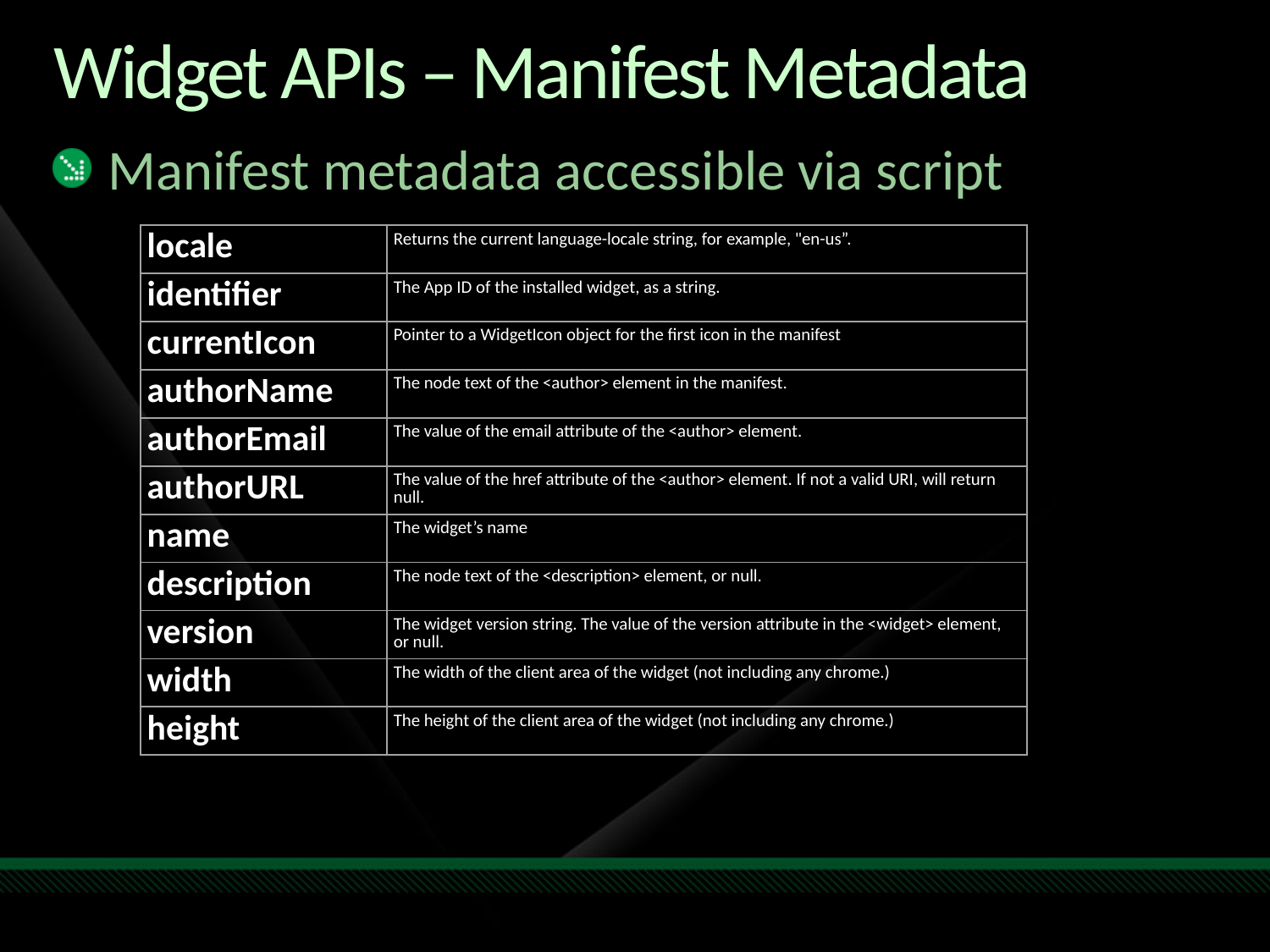

# Widget APIs – Manifest Metadata
Manifest metadata accessible via script

| locale | Returns the current language-locale string, for example, "en-us”. |
| --- | --- |
| identifier | The App ID of the installed widget, as a string. |
| currentIcon | Pointer to a WidgetIcon object for the first icon in the manifest |
| authorName | The node text of the <author> element in the manifest. |
| authorEmail | The value of the email attribute of the <author> element. |
| authorURL | The value of the href attribute of the <author> element. If not a valid URI, will return null. |
| name | The widget’s name |
| description | The node text of the <description> element, or null. |
| version | The widget version string. The value of the version attribute in the <widget> element, or null. |
| width | The width of the client area of the widget (not including any chrome.) |
| height | The height of the client area of the widget (not including any chrome.) |